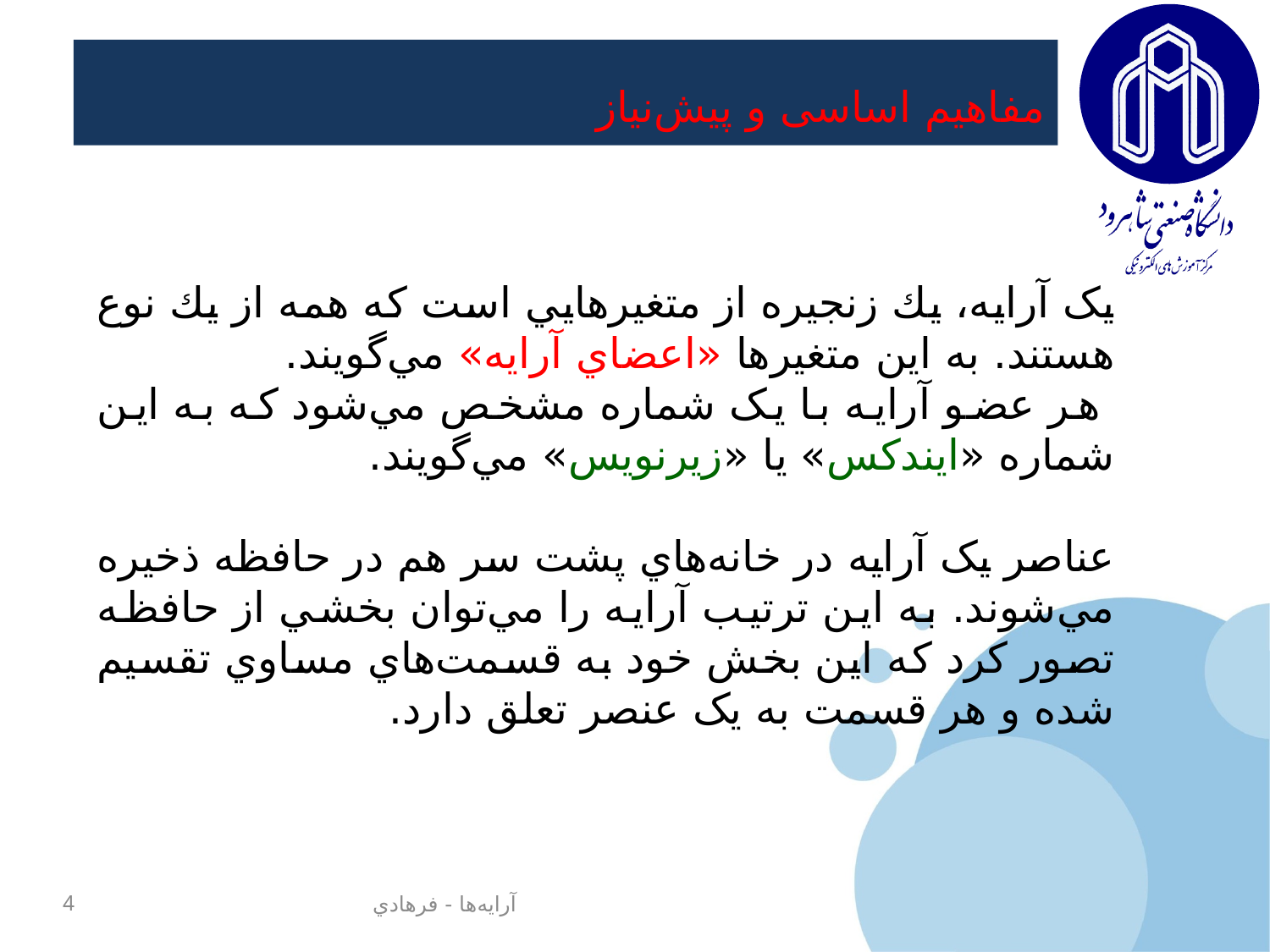

# مفاهیم اساسی و پیش‌نیاز
يک آرايه، يك زنجيره از متغيرهايي است كه همه از يك نوع هستند. به اين متغيرها «اعضاي آرايه» مي‌گويند.
 هر عضو آرايه با يک شماره مشخص مي‌شود که به اين شماره «ايندکس» يا «زيرنويس» مي‌گويند.

عناصر يک آرايه در خانه‌هاي پشت سر هم در حافظه ذخيره مي‌شوند. به اين ترتيب آرايه را مي‌توان بخشي از حافظه تصور کرد که اين بخش خود به قسمت‌هاي مساوي تقسيم شده و هر قسمت به يک عنصر تعلق دارد.

4
آرايه‌ها - فرهادي